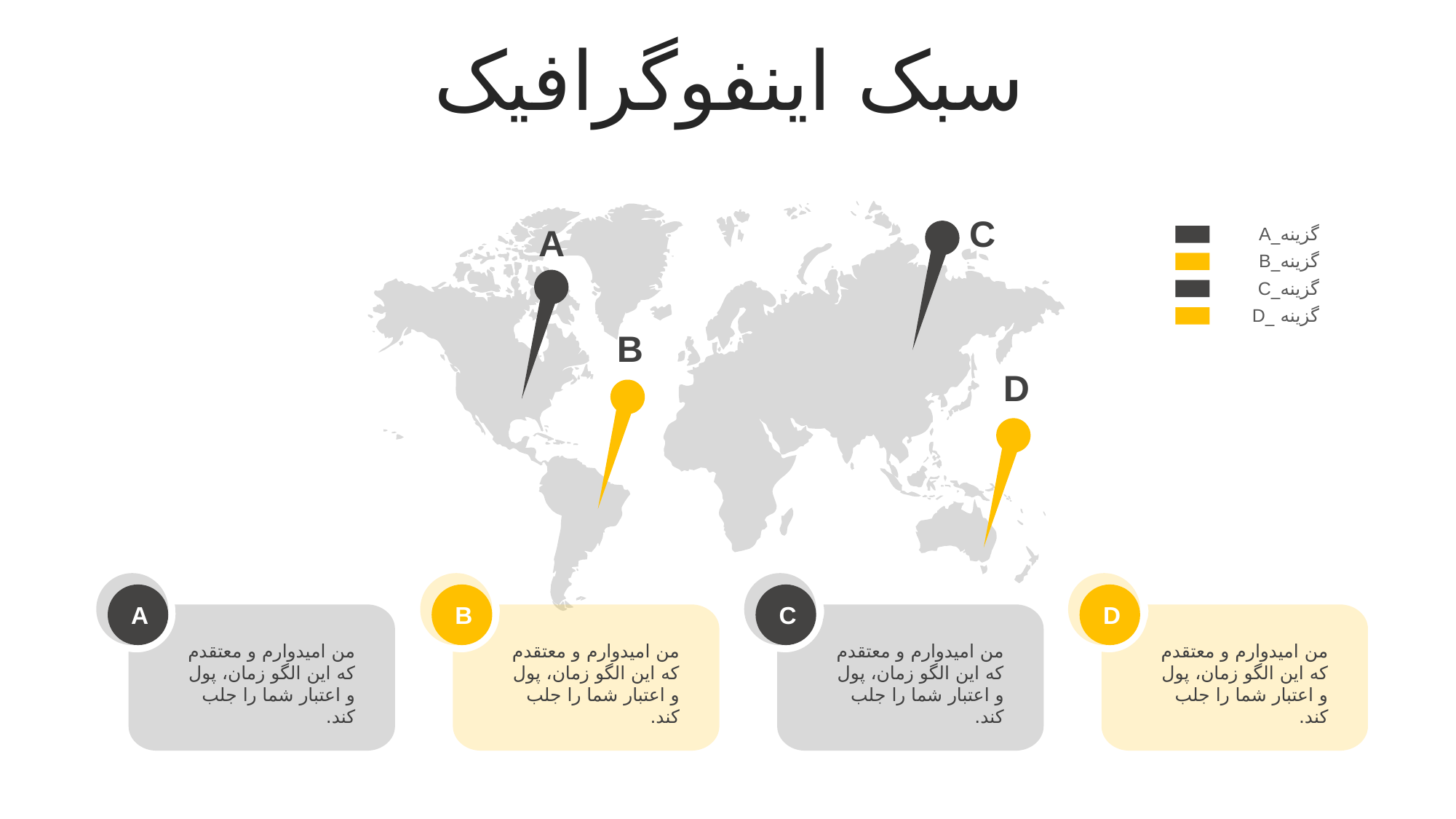

سبک اینفوگرافیک

C

A

گزینه_A

گزینه_B

گزینه_C

گزینه _D

B

D

A

B

C

D

من امیدوارم و معتقدم که این الگو زمان، پول و اعتبار شما را جلب کند.
من امیدوارم و معتقدم که این الگو زمان، پول و اعتبار شما را جلب کند.
من امیدوارم و معتقدم که این الگو زمان، پول و اعتبار شما را جلب کند.
من امیدوارم و معتقدم که این الگو زمان، پول و اعتبار شما را جلب کند.